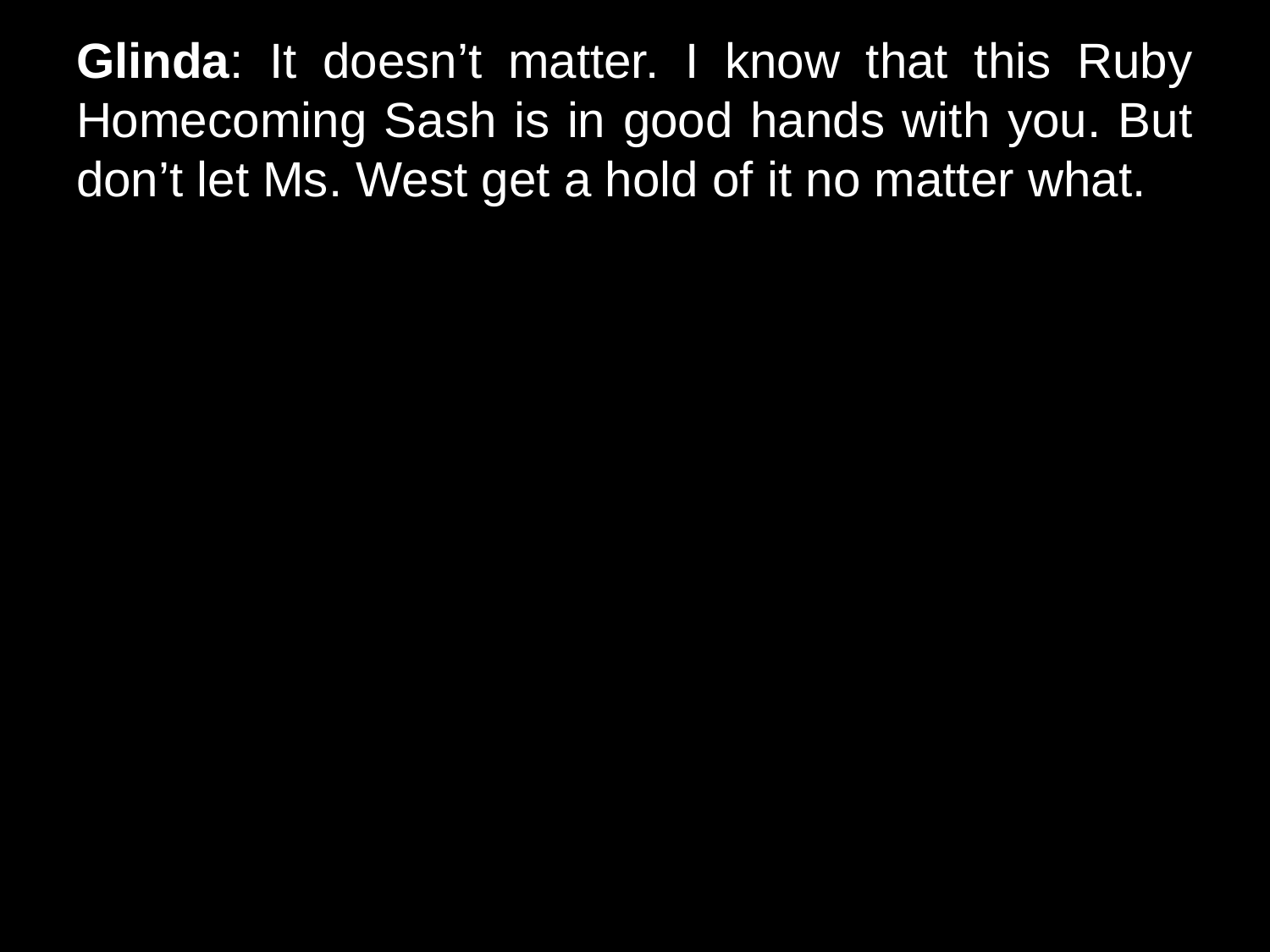

# Glinda: It doesn’t matter. I know that this Ruby Homecoming Sash is in good hands with you. But don’t let Ms. West get a hold of it no matter what.